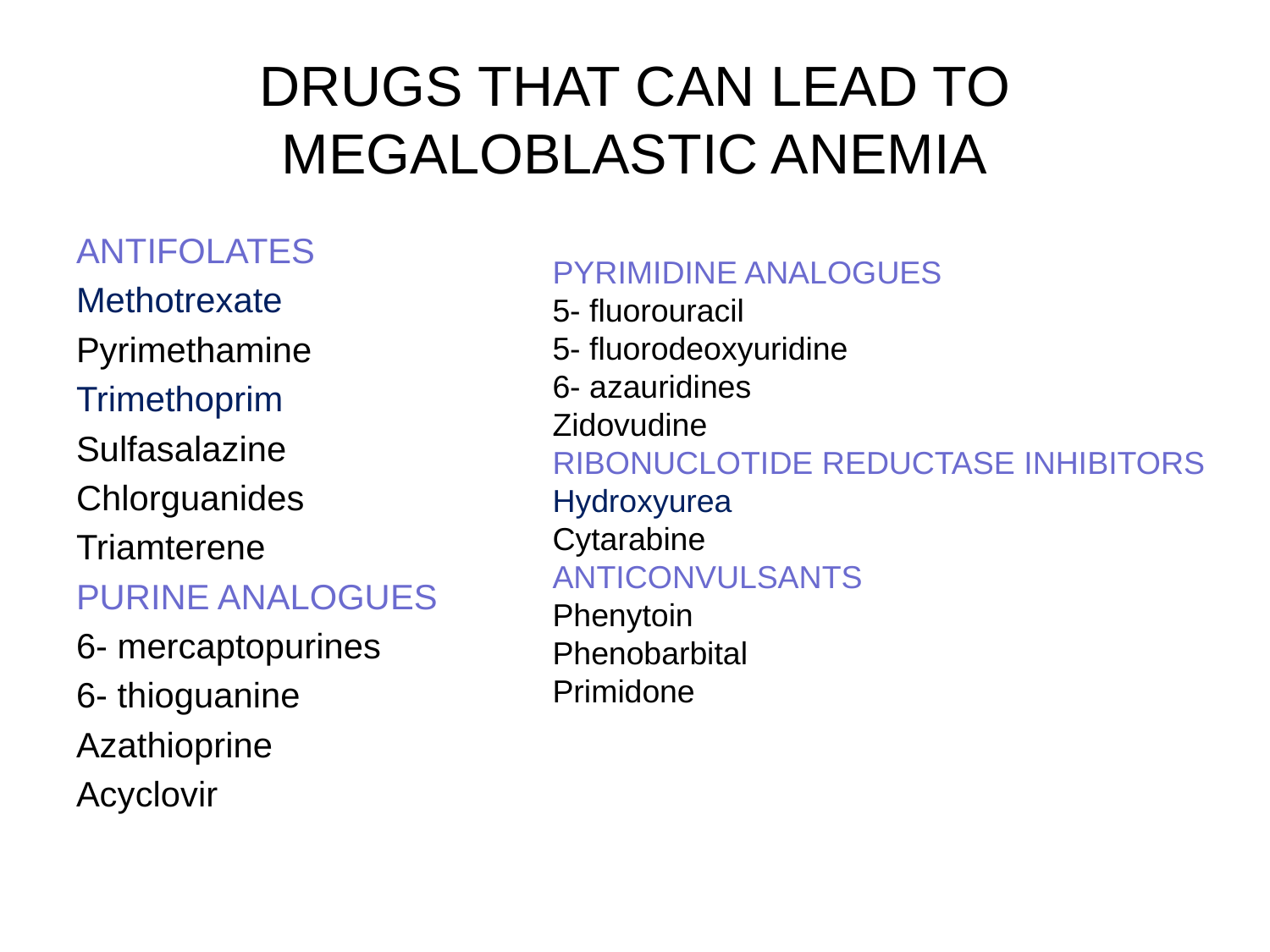

# DRUGS THAT CAN LEAD TO MEGALOBLASTIC ANEMIA
ANTIFOLATES
Methotrexate
Pyrimethamine
Trimethoprim
Sulfasalazine
Chlorguanides
Triamterene
PURINE ANALOGUES
6- mercaptopurines
6- thioguanine
Azathioprine
Acyclovir
PYRIMIDINE ANALOGUES
5- fluorouracil
5- fluorodeoxyuridine
6- azauridines
Zidovudine
RIBONUCLOTIDE REDUCTASE INHIBITORS
Hydroxyurea
Cytarabine
ANTICONVULSANTS
Phenytoin
Phenobarbital
Primidone